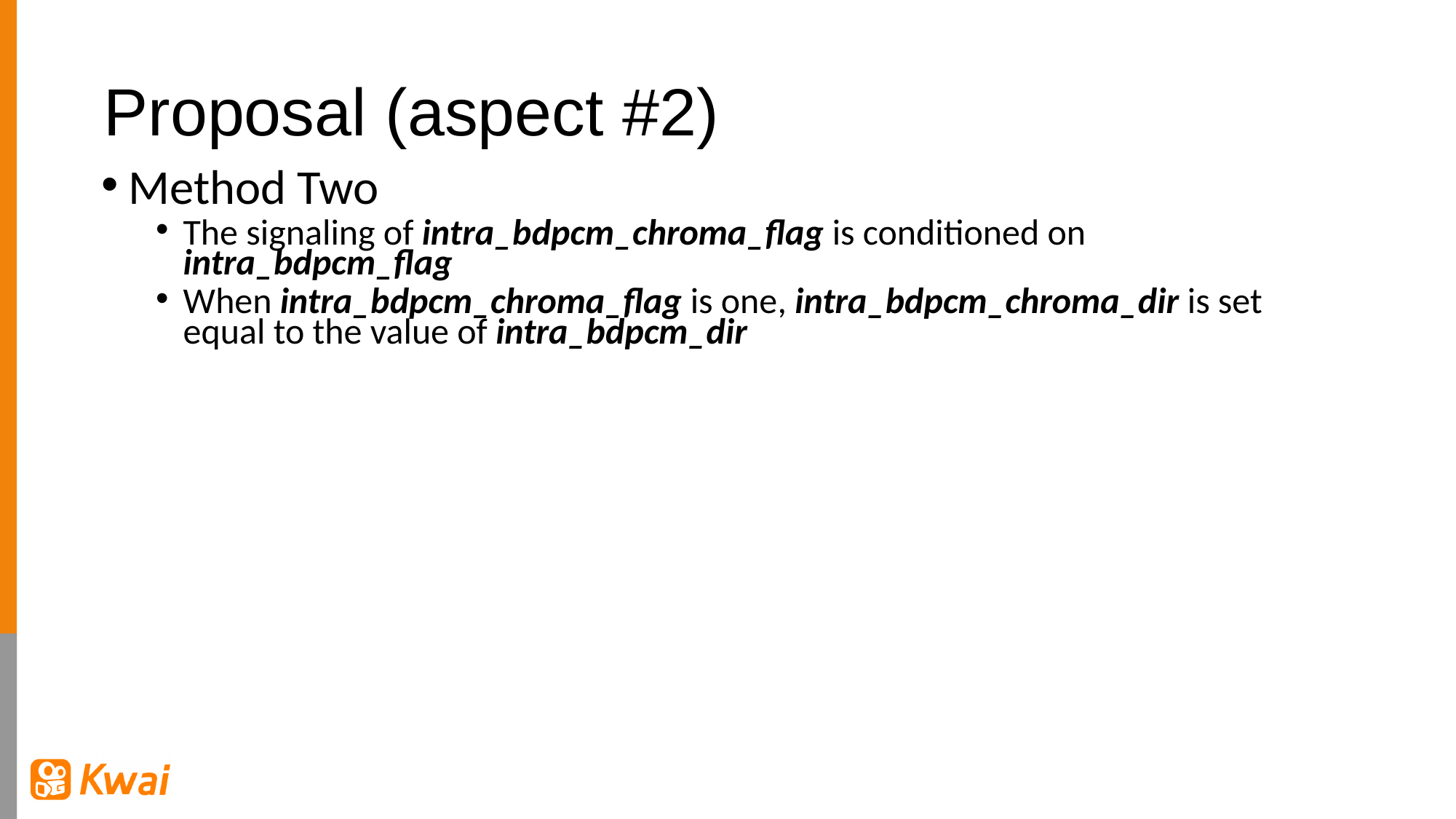

# Proposal (aspect #2)
Method Two
The signaling of intra_bdpcm_chroma_flag is conditioned on intra_bdpcm_flag
When intra_bdpcm_chroma_flag is one, intra_bdpcm_chroma_dir is set equal to the value of intra_bdpcm_dir